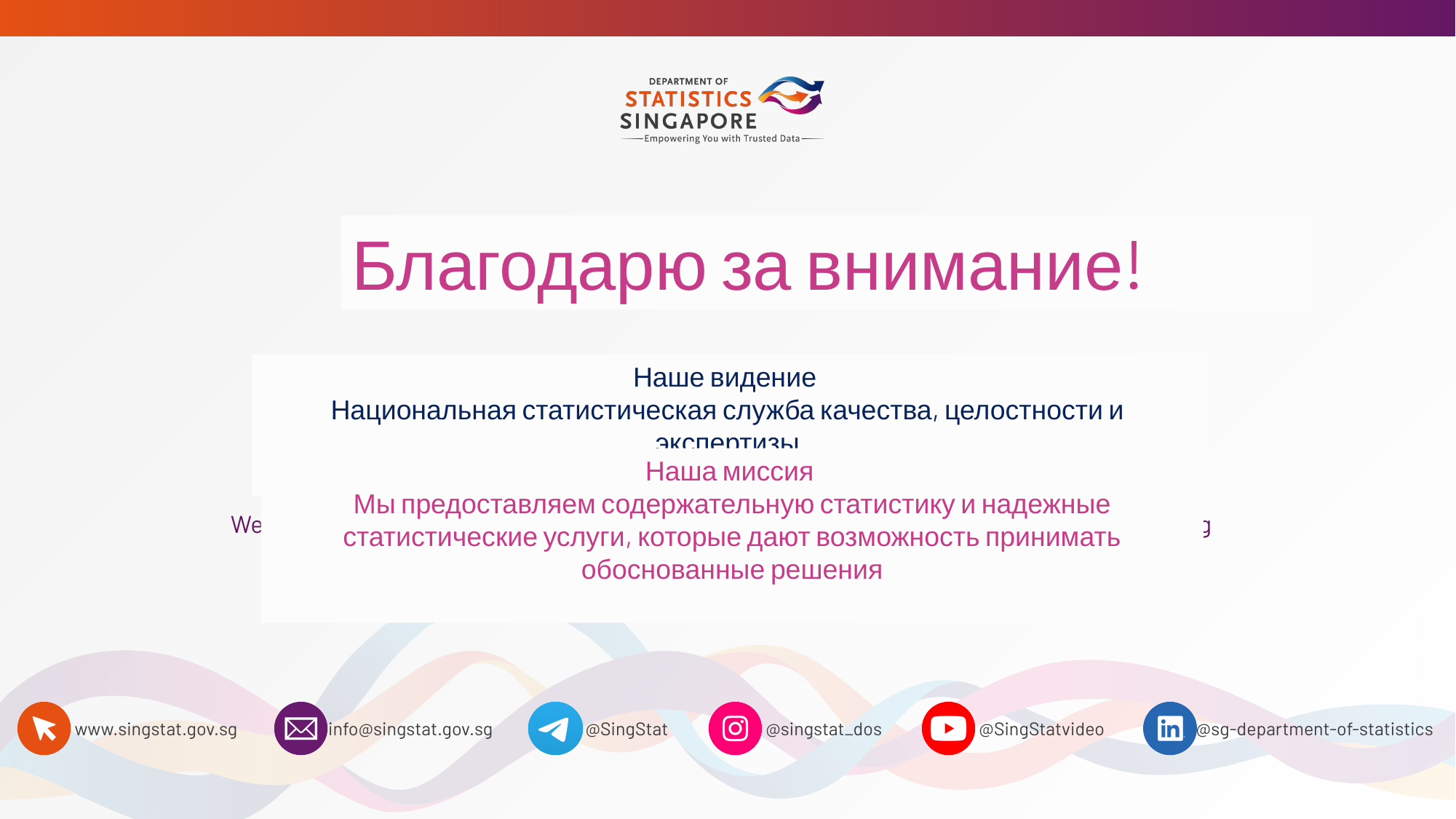

Благодарю за внимание!
Наше видение
Национальная статистическая служба качества, целостности и экспертизы

Наша миссия
Мы предоставляем содержательную статистику и надежные статистические услуги, которые дают возможность принимать обоснованные решения